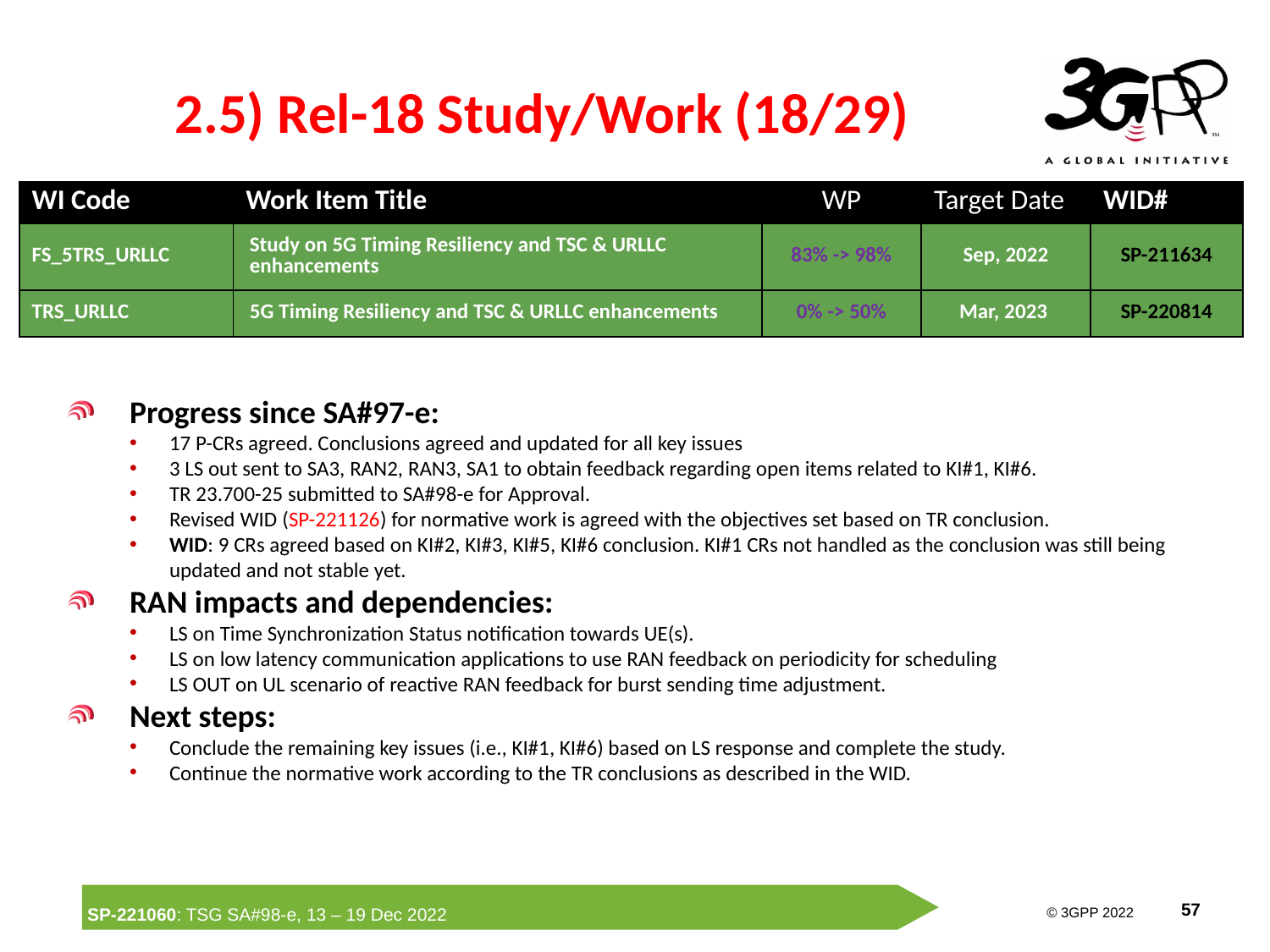

# 2.5) Rel-18 Study/Work (18/29)
| WI Code | Work Item Title | WP | Target Date | WID# |
| --- | --- | --- | --- | --- |
| FS\_5TRS\_URLLC | Study on 5G Timing Resiliency and TSC & URLLC enhancements | 83% -> 98% | Sep, 2022 | SP-211634 |
| TRS\_URLLC | 5G Timing Resiliency and TSC & URLLC enhancements | 0% -> 50% | Mar, 2023 | SP-220814 |
Progress since SA#97-e:
17 P-CRs agreed. Conclusions agreed and updated for all key issues
3 LS out sent to SA3, RAN2, RAN3, SA1 to obtain feedback regarding open items related to KI#1, KI#6.
TR 23.700-25 submitted to SA#98-e for Approval.
Revised WID (SP-221126) for normative work is agreed with the objectives set based on TR conclusion.
WID: 9 CRs agreed based on KI#2, KI#3, KI#5, KI#6 conclusion. KI#1 CRs not handled as the conclusion was still being updated and not stable yet.
RAN impacts and dependencies:
LS on Time Synchronization Status notification towards UE(s).
LS on low latency communication applications to use RAN feedback on periodicity for scheduling
LS OUT on UL scenario of reactive RAN feedback for burst sending time adjustment.
Next steps:
Conclude the remaining key issues (i.e., KI#1, KI#6) based on LS response and complete the study.
Continue the normative work according to the TR conclusions as described in the WID.